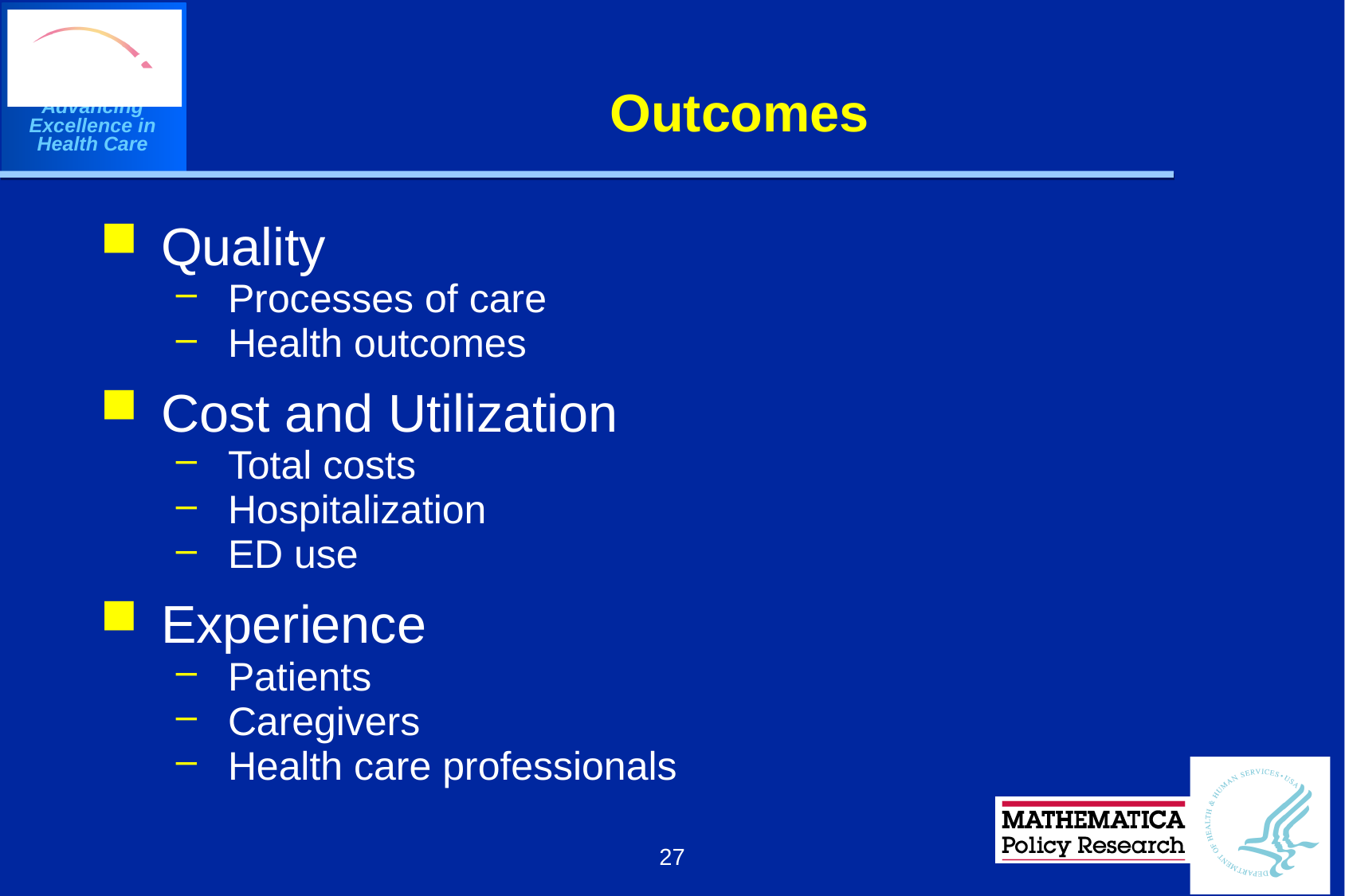

# Outcomes
Quality
Processes of care
Health outcomes
Cost and Utilization
Total costs
Hospitalization
ED use
Experience
Patients
Caregivers
Health care professionals
27